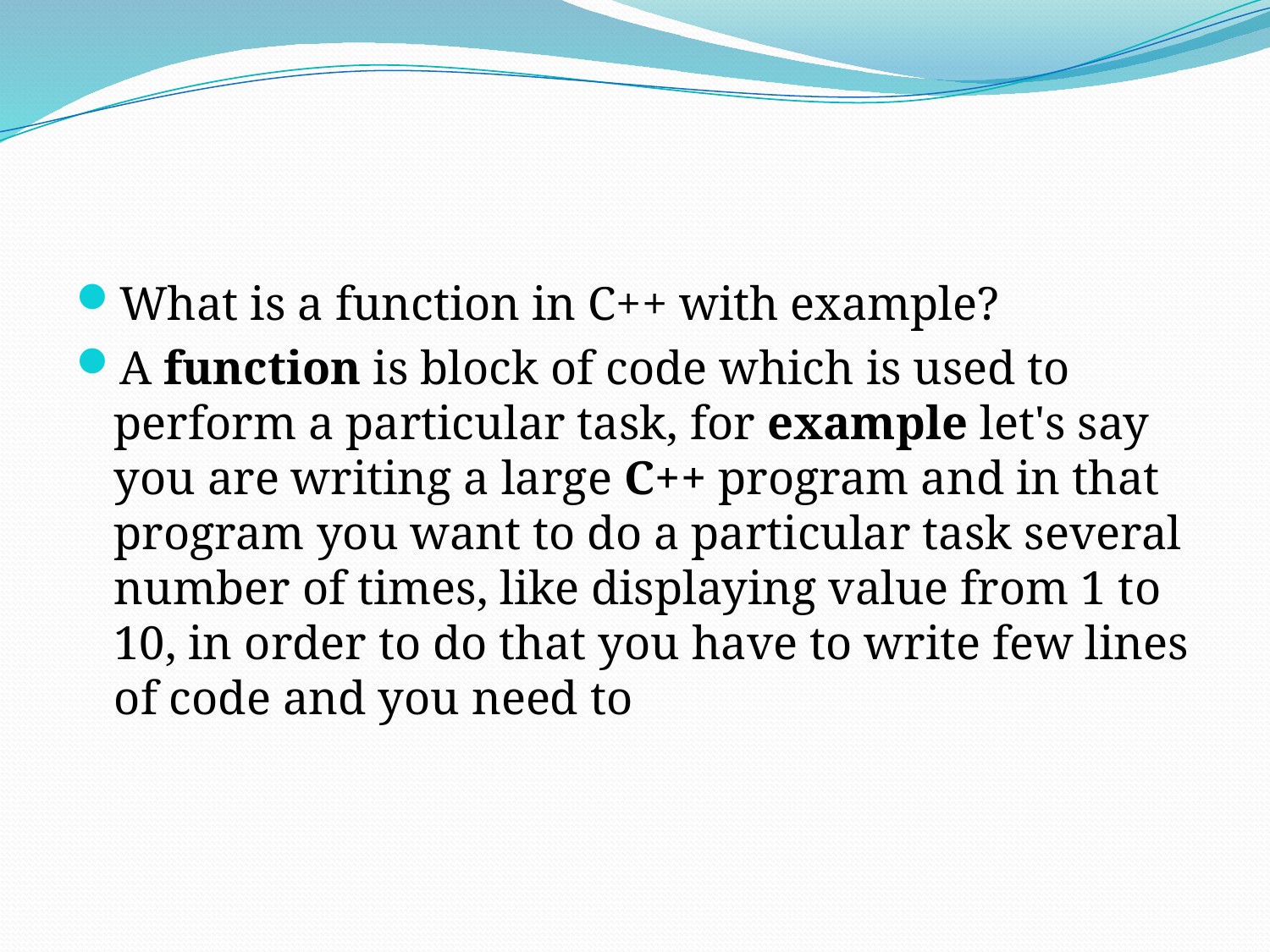

#
What is a function in C++ with example?
A function is block of code which is used to perform a particular task, for example let's say you are writing a large C++ program and in that program you want to do a particular task several number of times, like displaying value from 1 to 10, in order to do that you have to write few lines of code and you need to